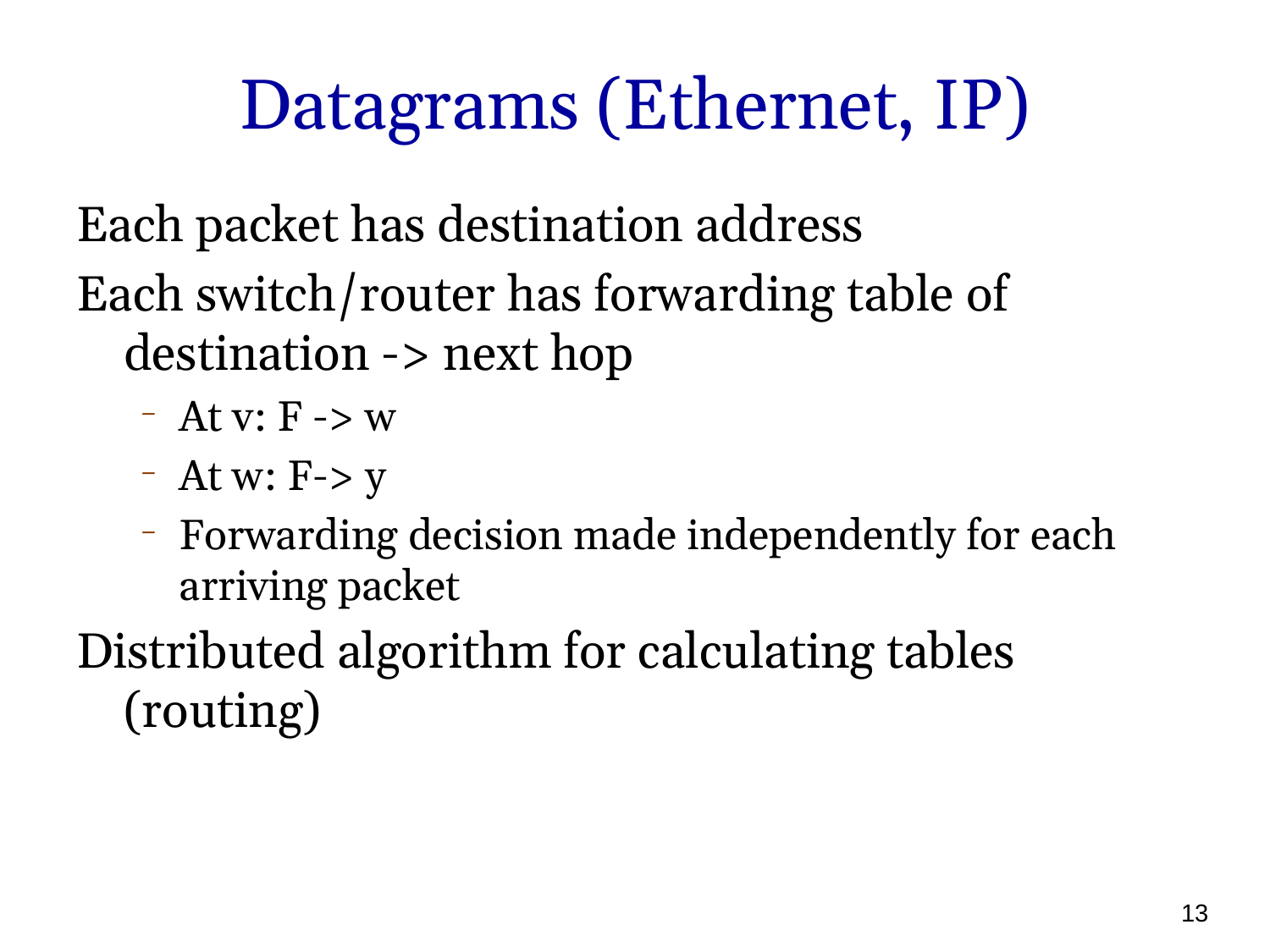

# Datagrams (Ethernet, IP)
Each packet has destination address
Each switch/router has forwarding table of destination -> next hop
At v: F -> w
At w: F-> y
Forwarding decision made independently for each arriving packet
Distributed algorithm for calculating tables (routing)
13